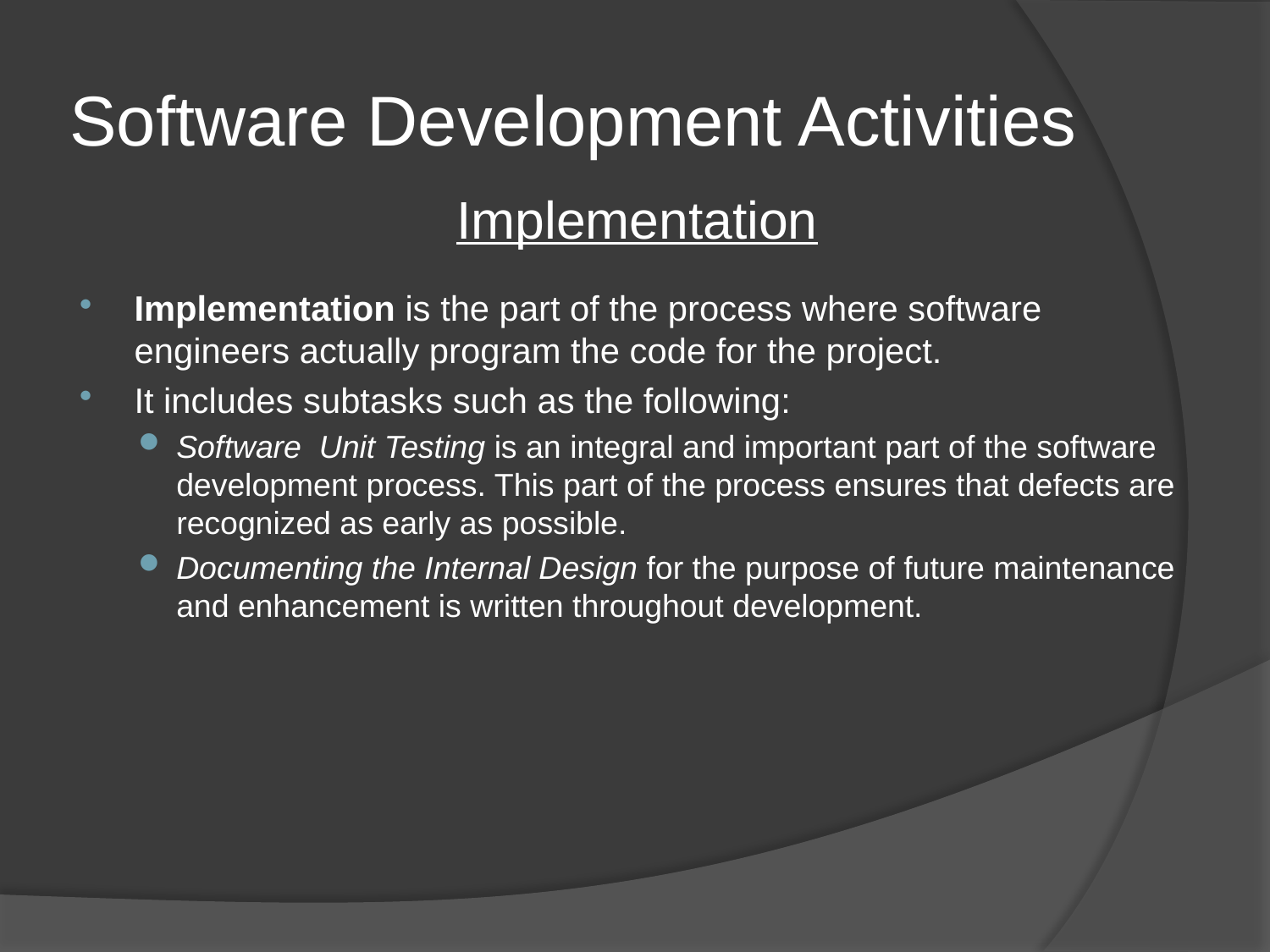

# Software Development Activities
Implementation

Implementation is the part of the process where software engineers actually program the code for the project.
It includes subtasks such as the following:
Software  Unit Testing is an integral and important part of the software development process. This part of the process ensures that defects are recognized as early as possible.
Documenting the Internal Design for the purpose of future maintenance and enhancement is written throughout development.